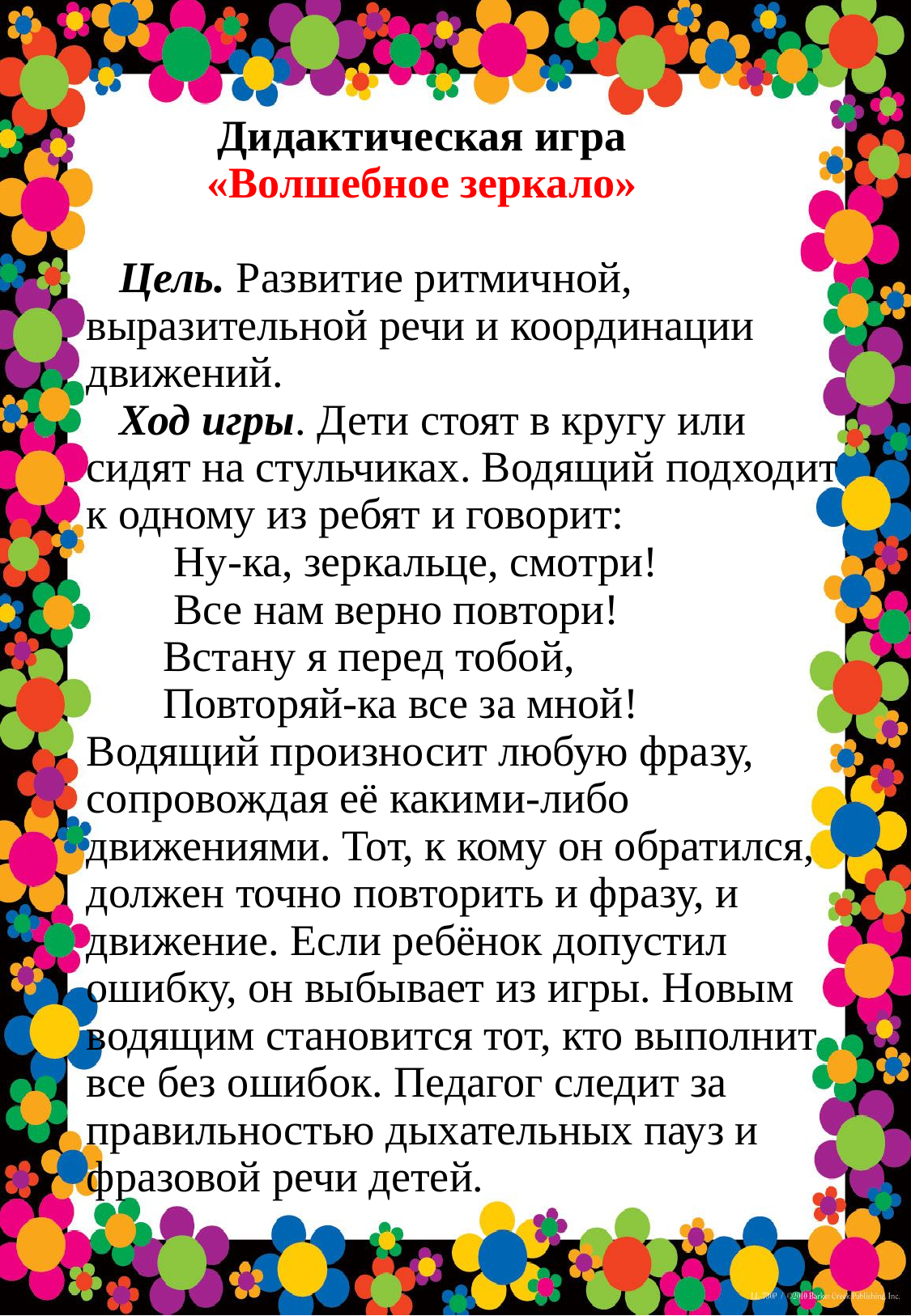

# Дидактическая игра «Волшебное зеркало» Цель. Развитие ритмичной, выразительной речи и координации движений. Ход игры. Дети стоят в кругу или сидят на стульчиках. Водящий подходит к одному из ребят и говорит: Ну-ка, зеркальце, смотри! Все нам верно повтори! Встану я перед тобой, Повторяй-ка все за мной! Водящий произносит любую фразу, сопровождая её какими-либо движениями. Тот, к кому он обратился, должен точно повторить и фразу, и движение. Если ребёнок допустил ошибку, он выбывает из игры. Новым водящим становится тот, кто выполнит все без ошибок. Педагог следит за правильностью дыхательных пауз и фразовой речи детей.